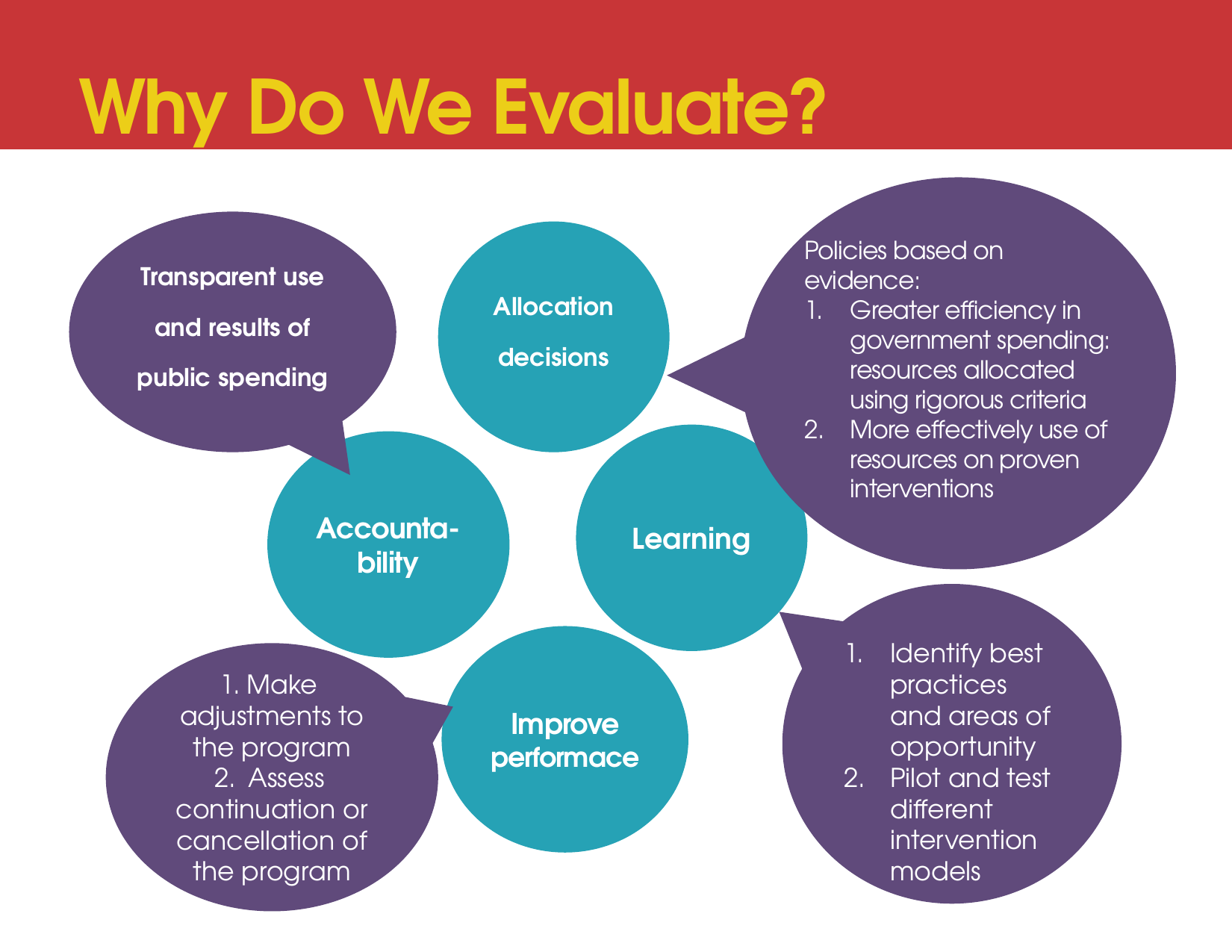

Why Do We Evaluate?
Policies based on evidence:
Greater efficiency in government spending: resources allocated using rigorous criteria
More effectively use of resources on proven interventions
Transparent use and results of public spending
Allocation decisions
Learning
Accounta-
bility
Identify best practices and areas of opportunity
Pilot and test different intervention models
Improve performace
Make adjustments to the program
 Assess continuation or cancellation of the program